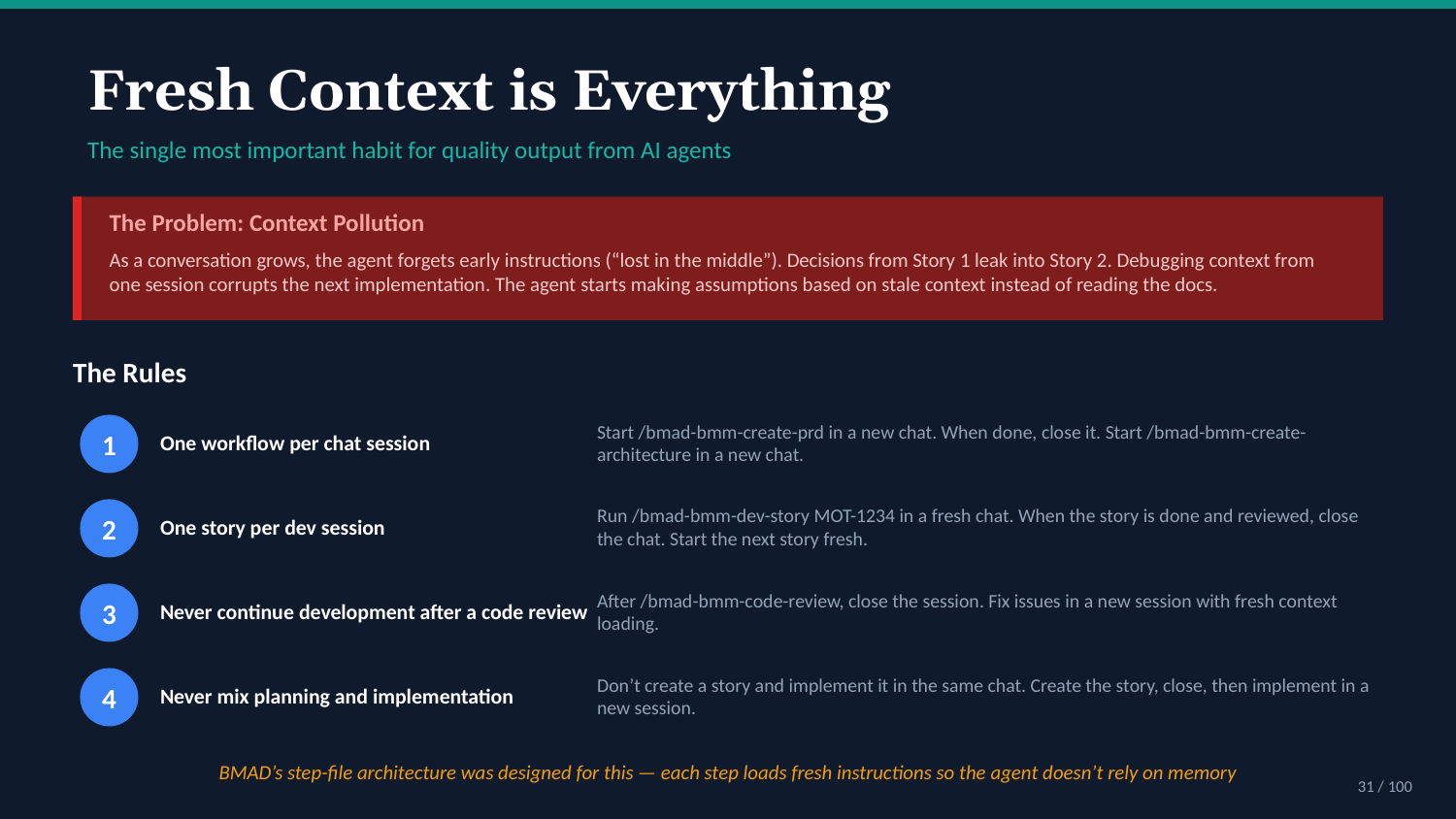

Fresh Context is Everything
The single most important habit for quality output from AI agents

The Problem: Context Pollution
As a conversation grows, the agent forgets early instructions (“lost in the middle”). Decisions from Story 1 leak into Story 2. Debugging context from one session corrupts the next implementation. The agent starts making assumptions based on stale context instead of reading the docs.
The Rules
One workflow per chat session
Start /bmad-bmm-create-prd in a new chat. When done, close it. Start /bmad-bmm-create-architecture in a new chat.

1
One story per dev session
Run /bmad-bmm-dev-story MOT-1234 in a fresh chat. When the story is done and reviewed, close the chat. Start the next story fresh.

2
Never continue development after a code review
After /bmad-bmm-code-review, close the session. Fix issues in a new session with fresh context loading.

3
Never mix planning and implementation
Don’t create a story and implement it in the same chat. Create the story, close, then implement in a new session.

4
BMAD’s step-file architecture was designed for this — each step loads fresh instructions so the agent doesn’t rely on memory
31 / 100